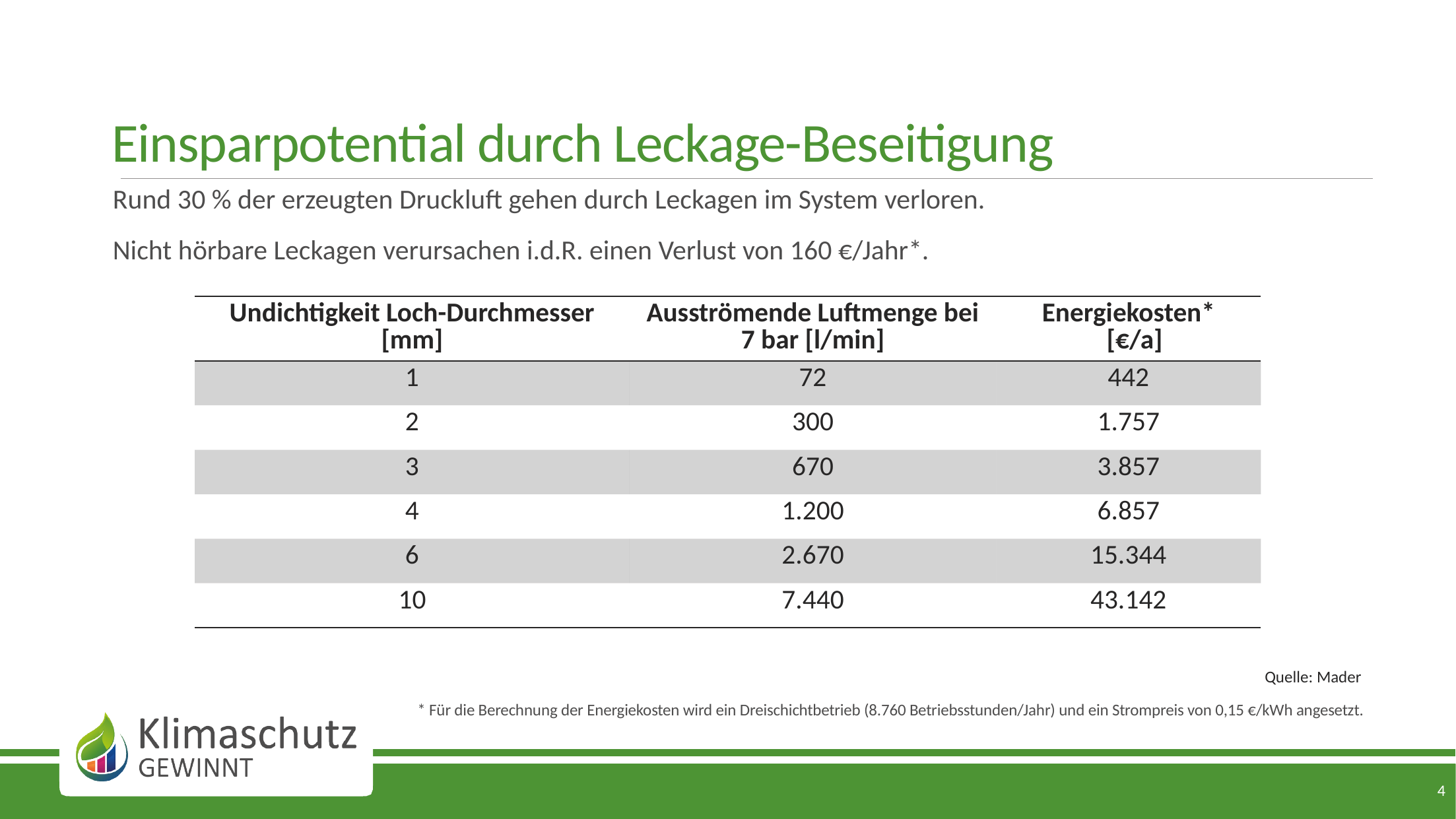

# Einsparpotential durch Leckage-Beseitigung
Rund 30 % der erzeugten Druckluft gehen durch Leckagen im System verloren.
Nicht hörbare Leckagen verursachen i.d.R. einen Verlust von 160 €/Jahr*.
| Undichtigkeit Loch-Durchmesser [mm] | Ausströmende Luftmenge bei 7 bar [l/min] | Energiekosten\* [€/a] |
| --- | --- | --- |
| 1 | 72 | 442 |
| 2 | 300 | 1.757 |
| 3 | 670 | 3.857 |
| 4 | 1.200 | 6.857 |
| 6 | 2.670 | 15.344 |
| 10 | 7.440 | 43.142 |
Quelle: Mader
* Für die Berechnung der Energiekosten wird ein Dreischichtbetrieb (8.760 Betriebsstunden/Jahr) und ein Strompreis von 0,15 €/kWh angesetzt.
4